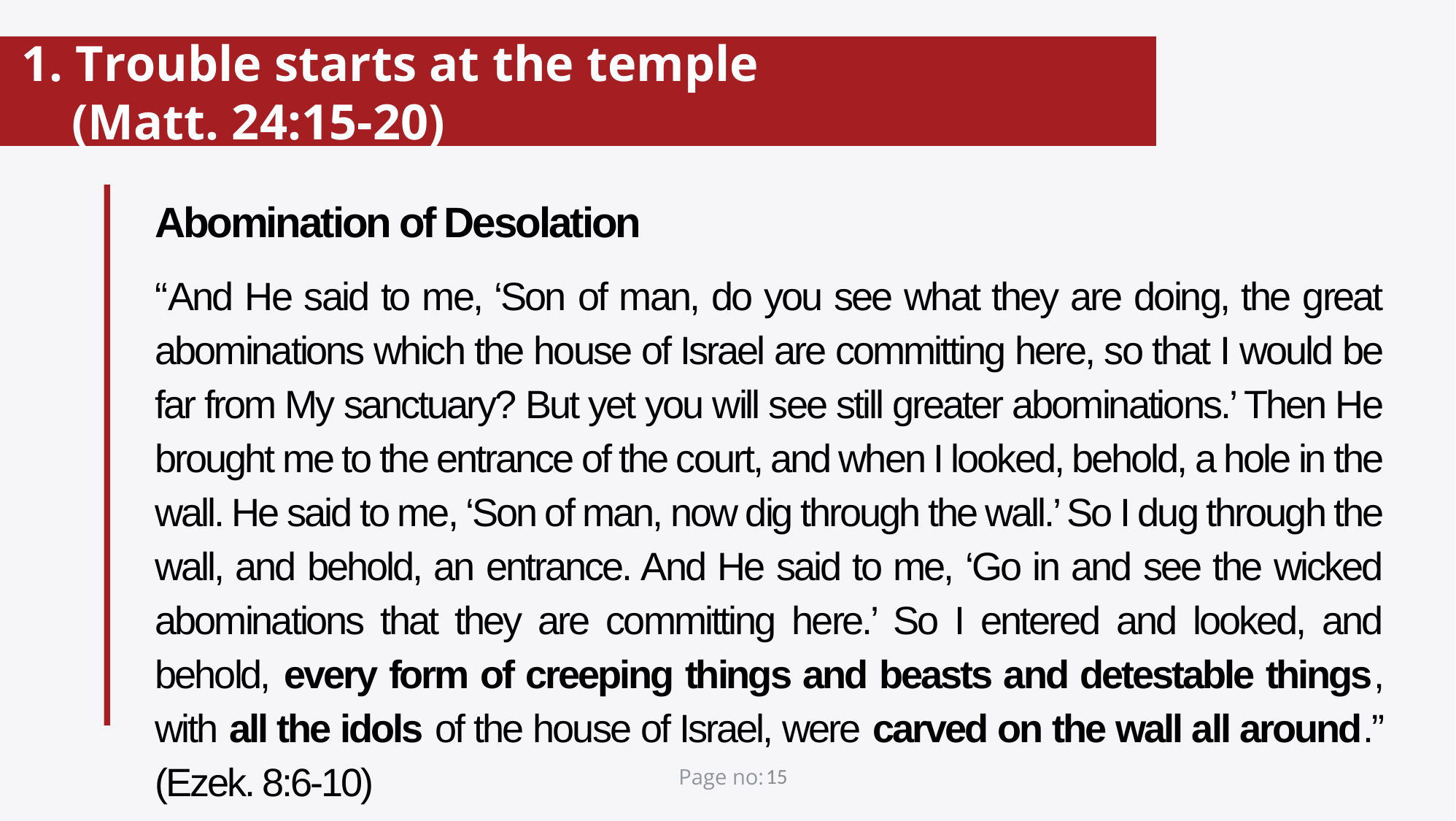

# 1. Trouble starts at the temple (Matt. 24:15-20)
Abomination of Desolation
“And He said to me, ‘Son of man, do you see what they are doing, the great abominations which the house of Israel are committing here, so that I would be far from My sanctuary? But yet you will see still greater abominations.’ Then He brought me to the entrance of the court, and when I looked, behold, a hole in the wall. He said to me, ‘Son of man, now dig through the wall.’ So I dug through the wall, and behold, an entrance. And He said to me, ‘Go in and see the wicked abominations that they are committing here.’ So I entered and looked, and behold, every form of creeping things and beasts and detestable things, with all the idols of the house of Israel, were carved on the wall all around.” (Ezek. 8:6-10)